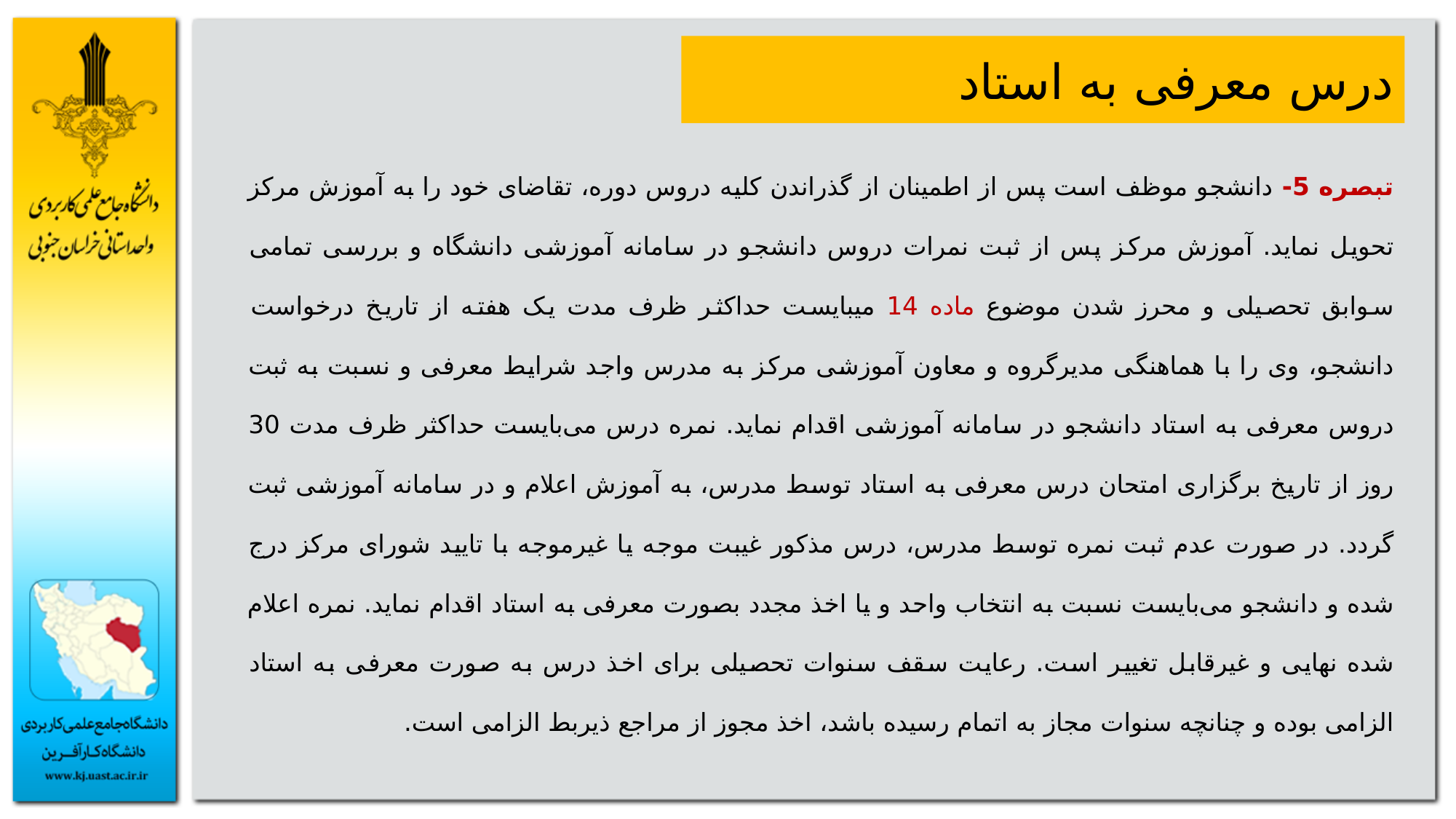

درس معرفی به استاد
تبصره 5- دانشجو موظف است پس از اطمینان از گذراندن کلیه دروس دوره، تقاضای خود را به آموزش مرکز تحویل نماید. آموزش مرکز پس از ثبت نمرات دروس دانشجو در سامانه آموزشی دانشگاه و بررسی تمامی سوابق تحصیلی و محرز شدن موضوع ماده 14 می­بایست حداکثر ظرف مدت یک هفته از تاریخ درخواست دانشجو، وی را با هماهنگی مدیرگروه و معاون آموزشی مرکز به مدرس واجد شرایط معرفی و نسبت به ثبت دروس معرفی به استاد دانشجو در سامانه آموزشی اقدام نماید. نمره درس می‌بایست حداکثر ظرف مدت 30 روز از تاریخ برگزاری امتحان درس معرفی به استاد توسط مدرس، به آموزش اعلام و در سامانه آموزشی ثبت گردد. در صورت عدم ثبت نمره توسط مدرس، درس مذکور غیبت موجه یا غیرموجه با تایید شورای مرکز درج شده و دانشجو می‌بایست نسبت به انتخاب واحد و یا اخذ مجدد بصورت معرفی به استاد اقدام نماید. نمره اعلام شده نهایی و غیرقابل تغییر است. رعایت سقف سنوات تحصیلی برای اخذ درس به صورت معرفی به استاد الزامی بوده و چنانچه سنوات مجاز به اتمام رسیده باشد، اخذ مجوز از مراجع ذیربط الزامی است.